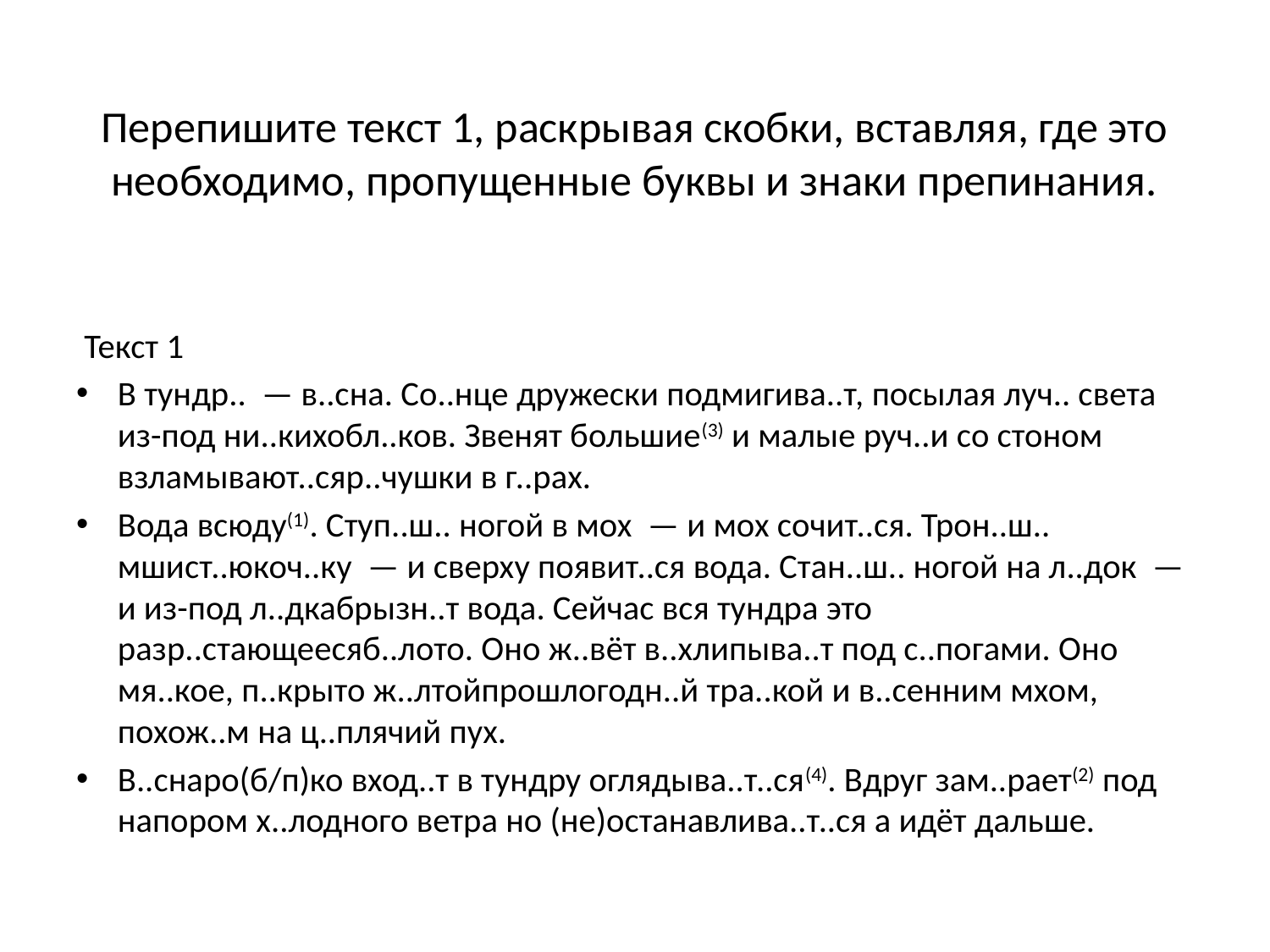

# Перепишите текст 1, раскрывая скобки, вставляя, где это необходимо, пропущенные буквы и знаки препинания.
 Текст 1
В тундр..  — в..сна. Со..нце дружески подмигива..т, посылая луч.. света из-под ни..кихобл..ков. Звенят большие(3) и малые руч..и со стоном взламывают..сяр..чушки в г..рах.
Вода всюду(1). Ступ..ш.. ногой в мох  — и мох сочит..ся. Трон..ш.. мшист..юкоч..ку  — и сверху появит..ся вода. Стан..ш.. ногой на л..док  — и из-под л..дкабрызн..т вода. Сейчас вся тундра это разр..стающеесяб..лото. Оно ж..вёт в..хлипыва..т под с..погами. Оно мя..кое, п..крыто ж..лтойпрошлогодн..й тра..кой и в..сенним мхом, похож..м на ц..плячий пух.
В..снаро(б/п)ко вход..т в тундру оглядыва..т..ся(4). Вдруг зам..рает(2) под напором х..лодного ветра но (не)останавлива..т..ся а идёт дальше.